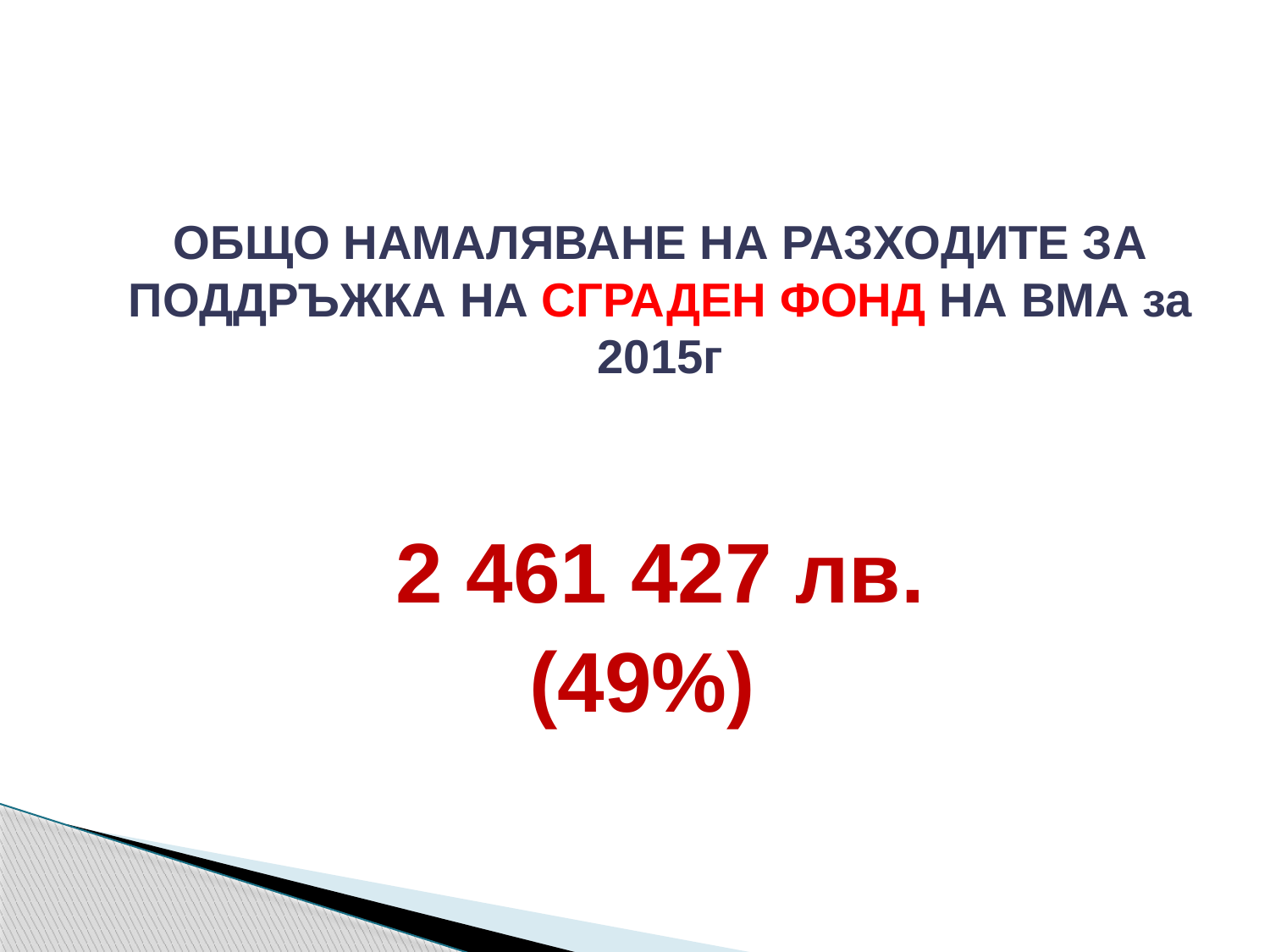

ОБЩО НАМАЛЯВАНЕ НА РАЗХОДИТЕ ЗА ПОДДРЪЖКА НА СГРАДЕН ФОНД НА ВМА за 2015г

	2 461 427 лв.
(49%)